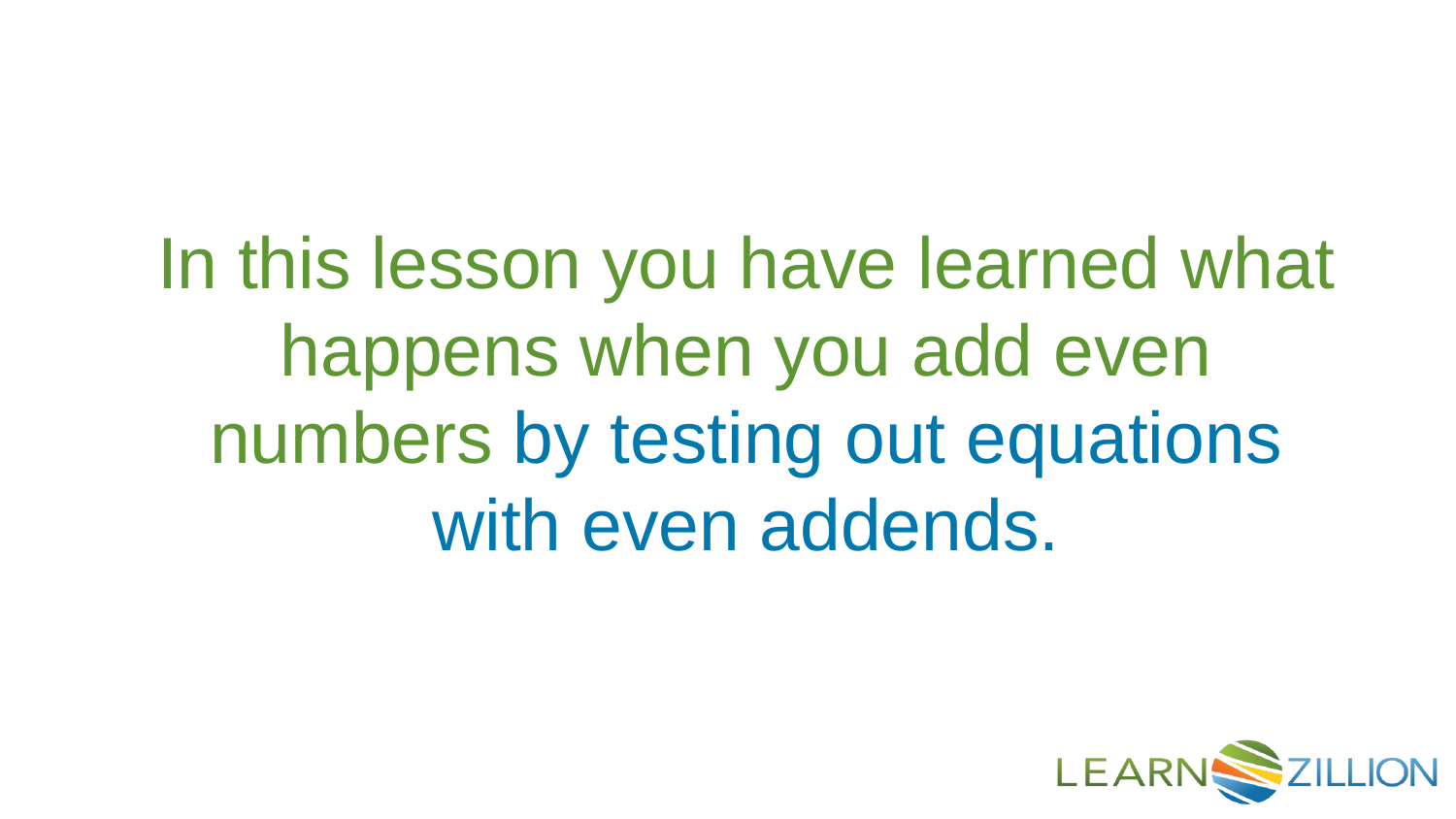

In this lesson you have learned what happens when you add even numbers by testing out equations with even addends.